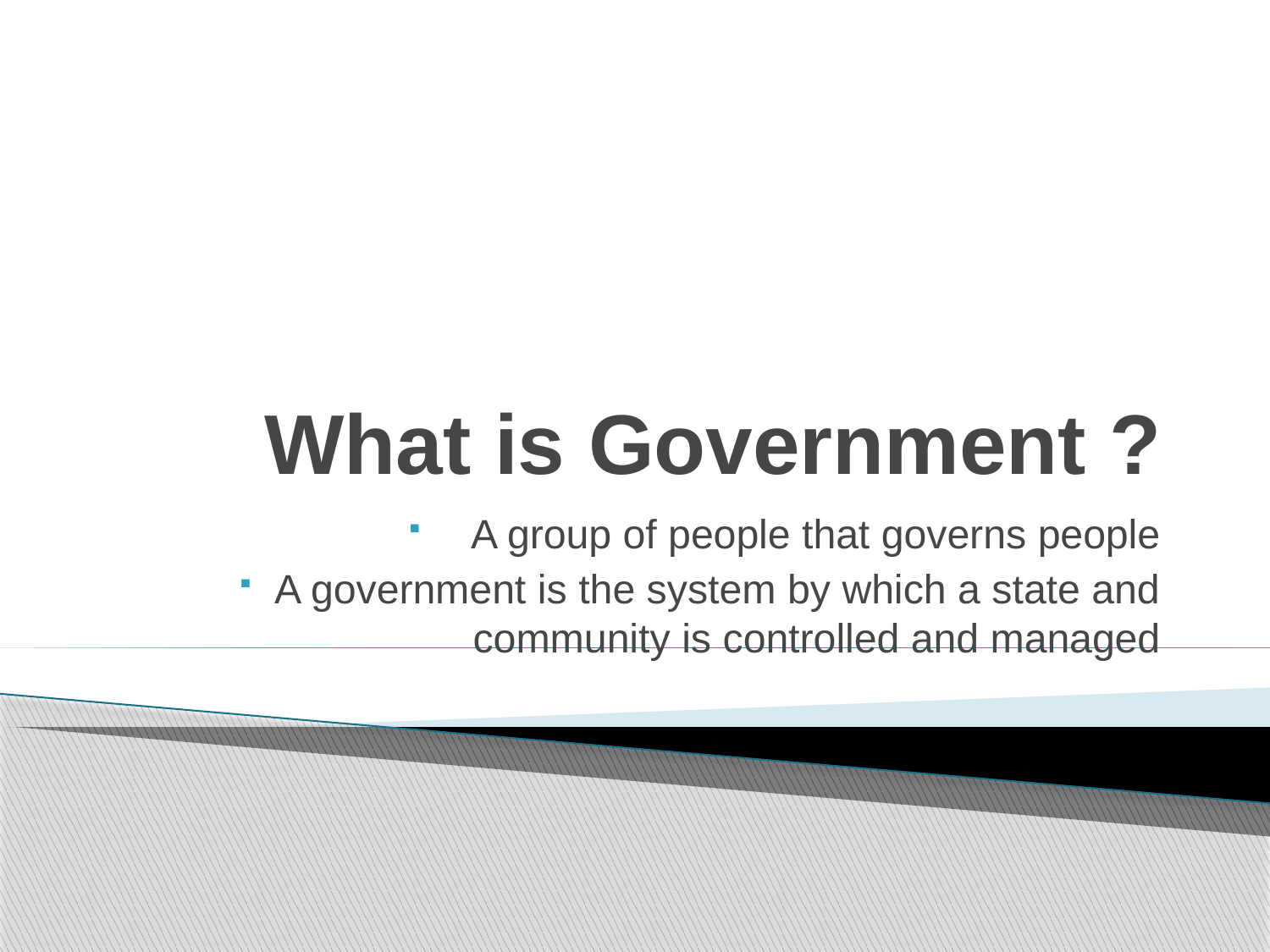

# What is Government ?
A group of people that governs people
A government is the system by which a state and community is controlled and managed